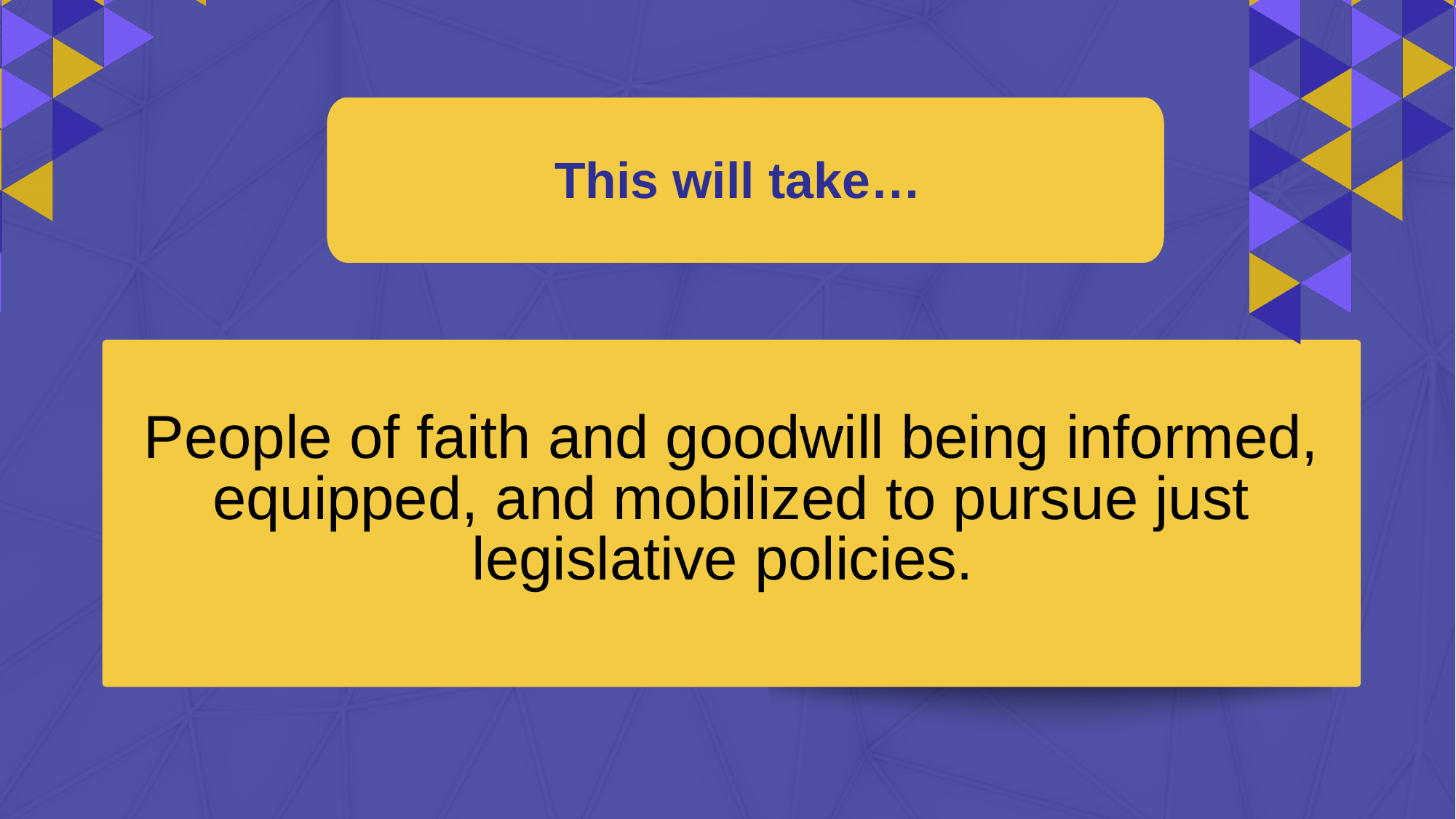

This will take…

People of faith and goodwill being informed, equipped, and mobilized to pursue just legislative policies.